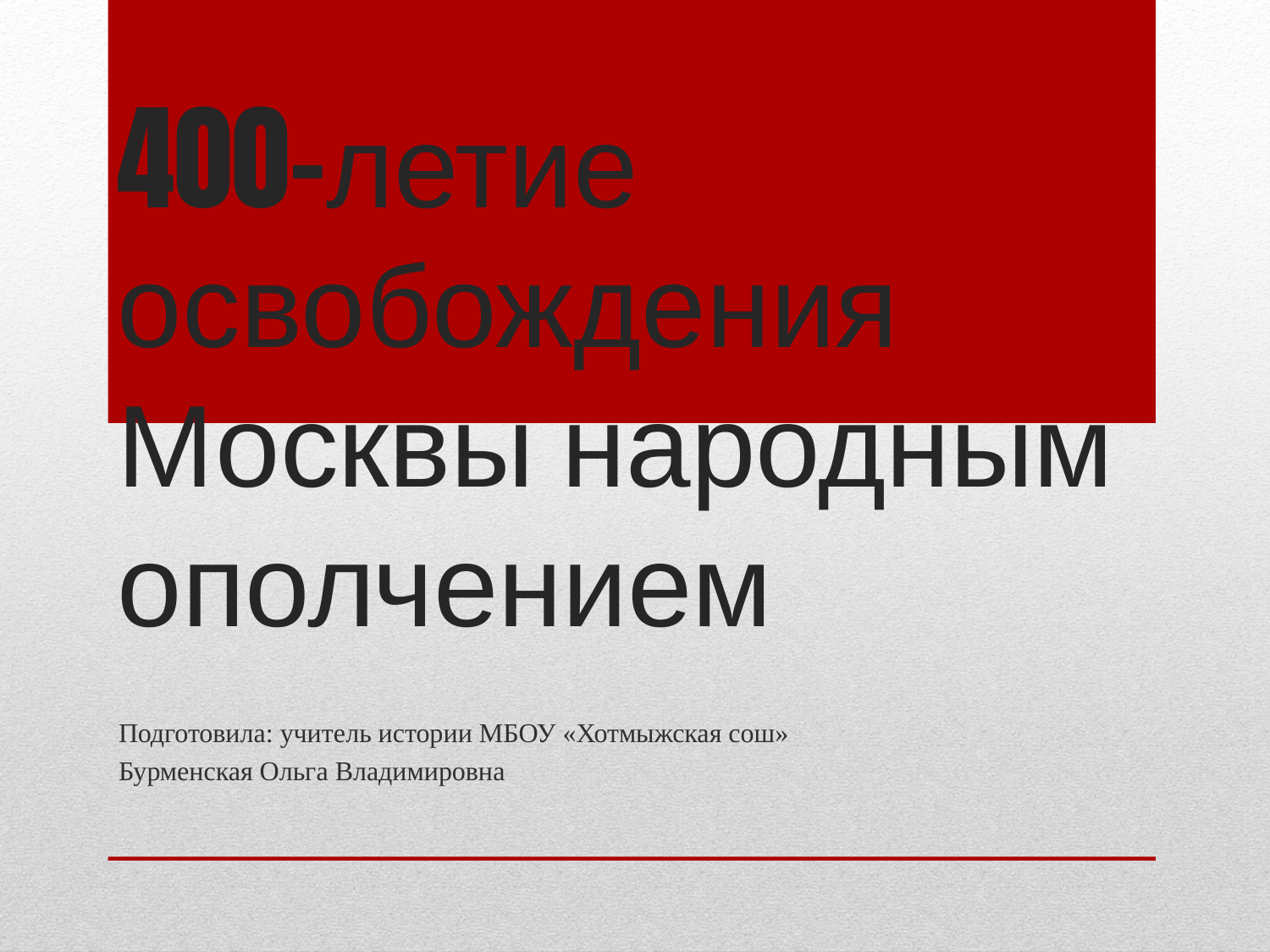

# 400-летие освобождения Москвы народным ополчением

Подготовила: учитель истории МБОУ «Хотмыжская сош»
Бурменская Ольга Владимировна